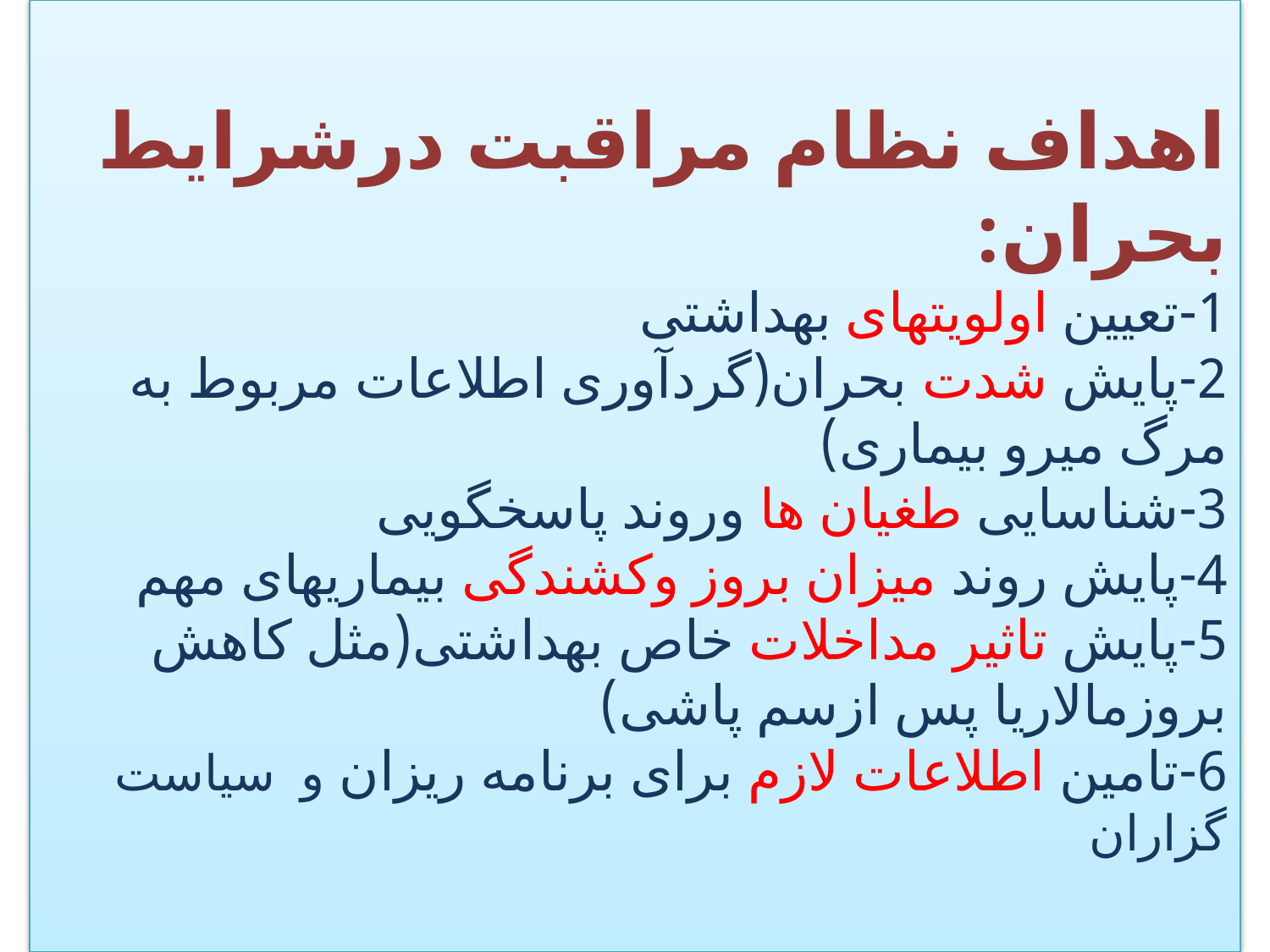

# اهداف نظام مراقبت درشرایط بحران: 1-تعیین اولویتهای بهداشتی 2-پایش شدت بحران(گردآوری اطلاعات مربوط به مرگ میرو بیماری) 3-شناسایی طغیان ها وروند پاسخگویی 4-پایش روند میزان بروز وکشندگی بیماریهای مهم 5-پایش تاثیر مداخلات خاص بهداشتی(مثل کاهش بروزمالاریا پس ازسم پاشی) 6-تامین اطلاعات لازم برای برنامه ریزان و  سیاست گزاران